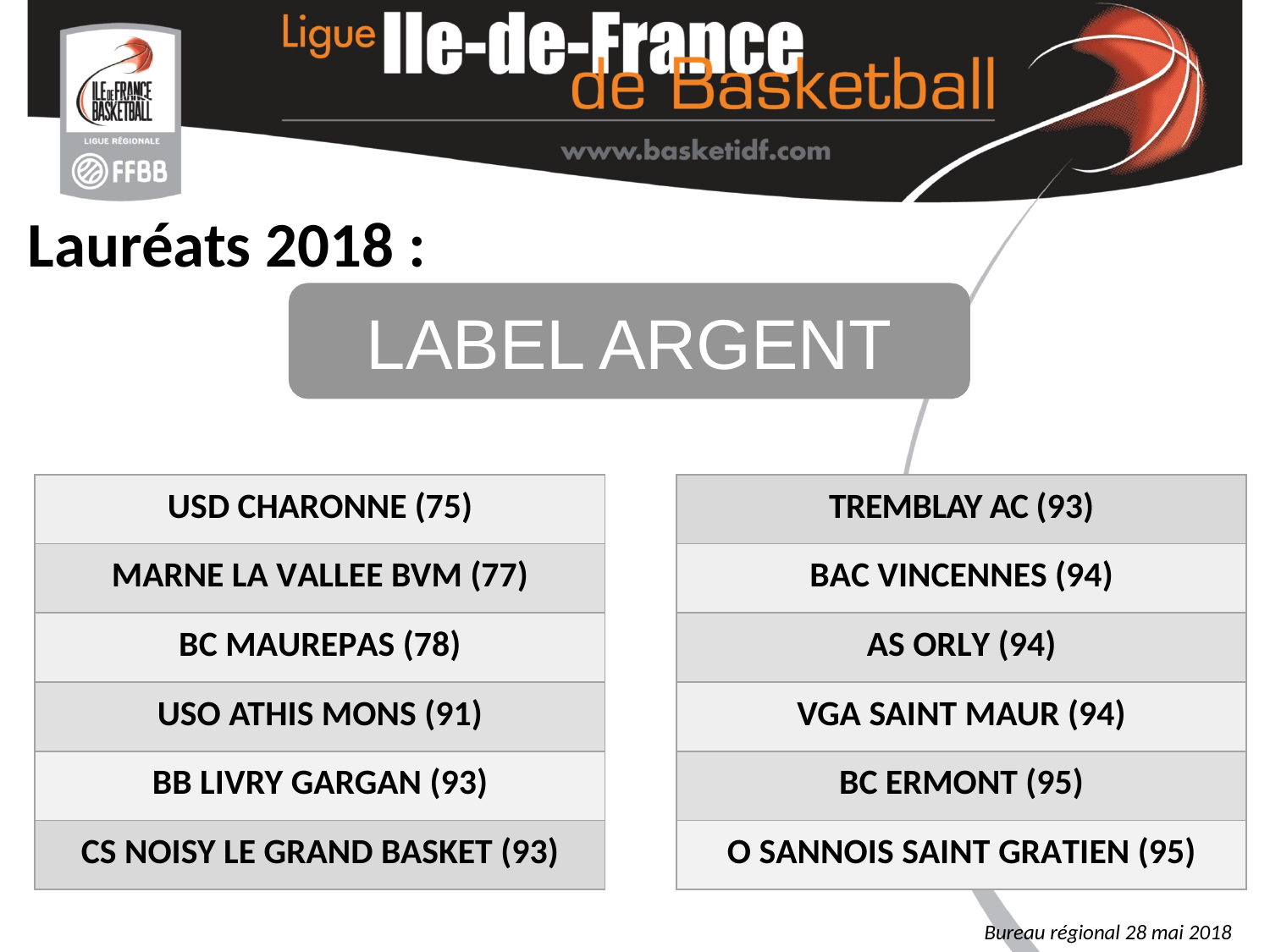

Lauréats 2018 :
LABEL ARGENT
| USD CHARONNE (75) |
| --- |
| MARNE LA VALLEE BVM (77) |
| BC MAUREPAS (78) |
| USO ATHIS MONS (91) |
| BB LIVRY GARGAN (93) |
| CS NOISY LE GRAND BASKET (93) |
| TREMBLAY AC (93) |
| --- |
| BAC VINCENNES (94) |
| AS ORLY (94) |
| VGA SAINT MAUR (94) |
| BC ERMONT (95) |
| O SANNOIS SAINT GRATIEN (95) |
Bureau régional 28 mai 2018